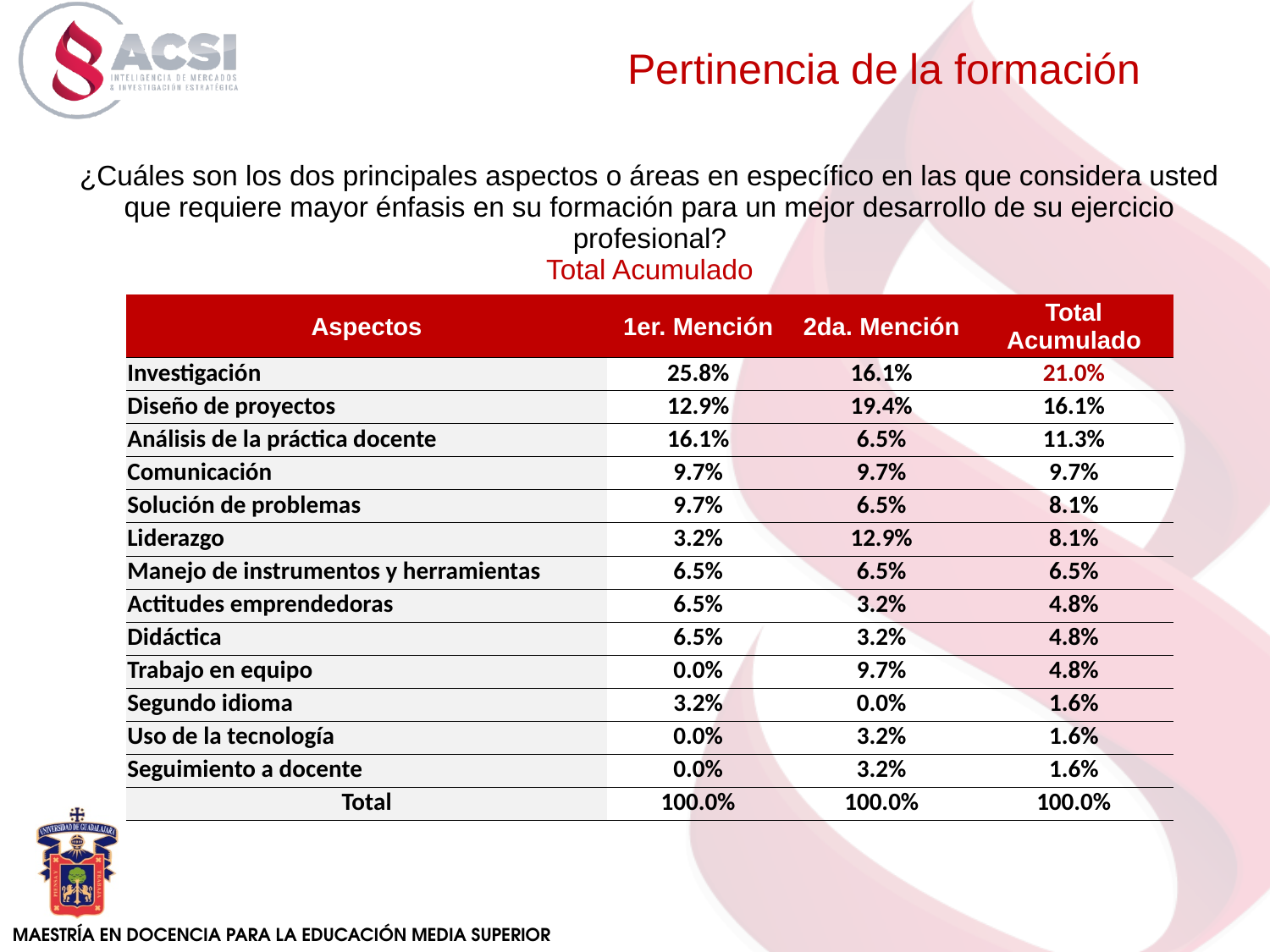

Pertinencia de la formación
¿Cuáles son los dos principales aspectos o áreas en específico en las que considera usted que requiere mayor énfasis en su formación para un mejor desarrollo de su ejercicio profesional?
Total Acumulado
| Aspectos | 1er. Mención | 2da. Mención | Total Acumulado |
| --- | --- | --- | --- |
| Investigación | 25.8% | 16.1% | 21.0% |
| Diseño de proyectos | 12.9% | 19.4% | 16.1% |
| Análisis de la práctica docente | 16.1% | 6.5% | 11.3% |
| Comunicación | 9.7% | 9.7% | 9.7% |
| Solución de problemas | 9.7% | 6.5% | 8.1% |
| Liderazgo | 3.2% | 12.9% | 8.1% |
| Manejo de instrumentos y herramientas | 6.5% | 6.5% | 6.5% |
| Actitudes emprendedoras | 6.5% | 3.2% | 4.8% |
| Didáctica | 6.5% | 3.2% | 4.8% |
| Trabajo en equipo | 0.0% | 9.7% | 4.8% |
| Segundo idioma | 3.2% | 0.0% | 1.6% |
| Uso de la tecnología | 0.0% | 3.2% | 1.6% |
| Seguimiento a docente | 0.0% | 3.2% | 1.6% |
| Total | 100.0% | 100.0% | 100.0% |